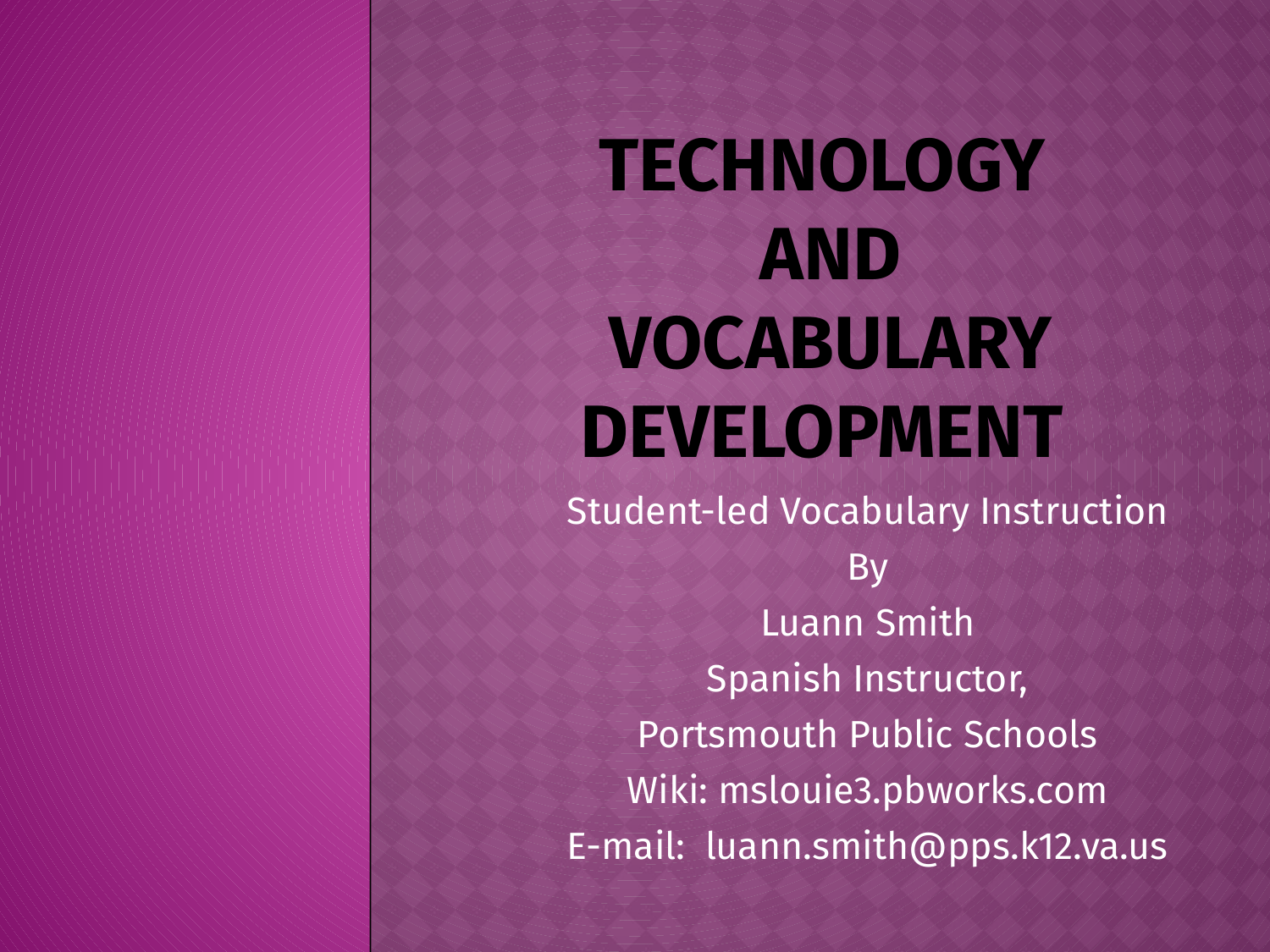

# Technology and Vocabulary Development
Student-led Vocabulary Instruction
By
 Luann Smith
Spanish Instructor,
Portsmouth Public Schools
Wiki: mslouie3.pbworks.com
E-mail:  luann.smith@pps.k12.va.us